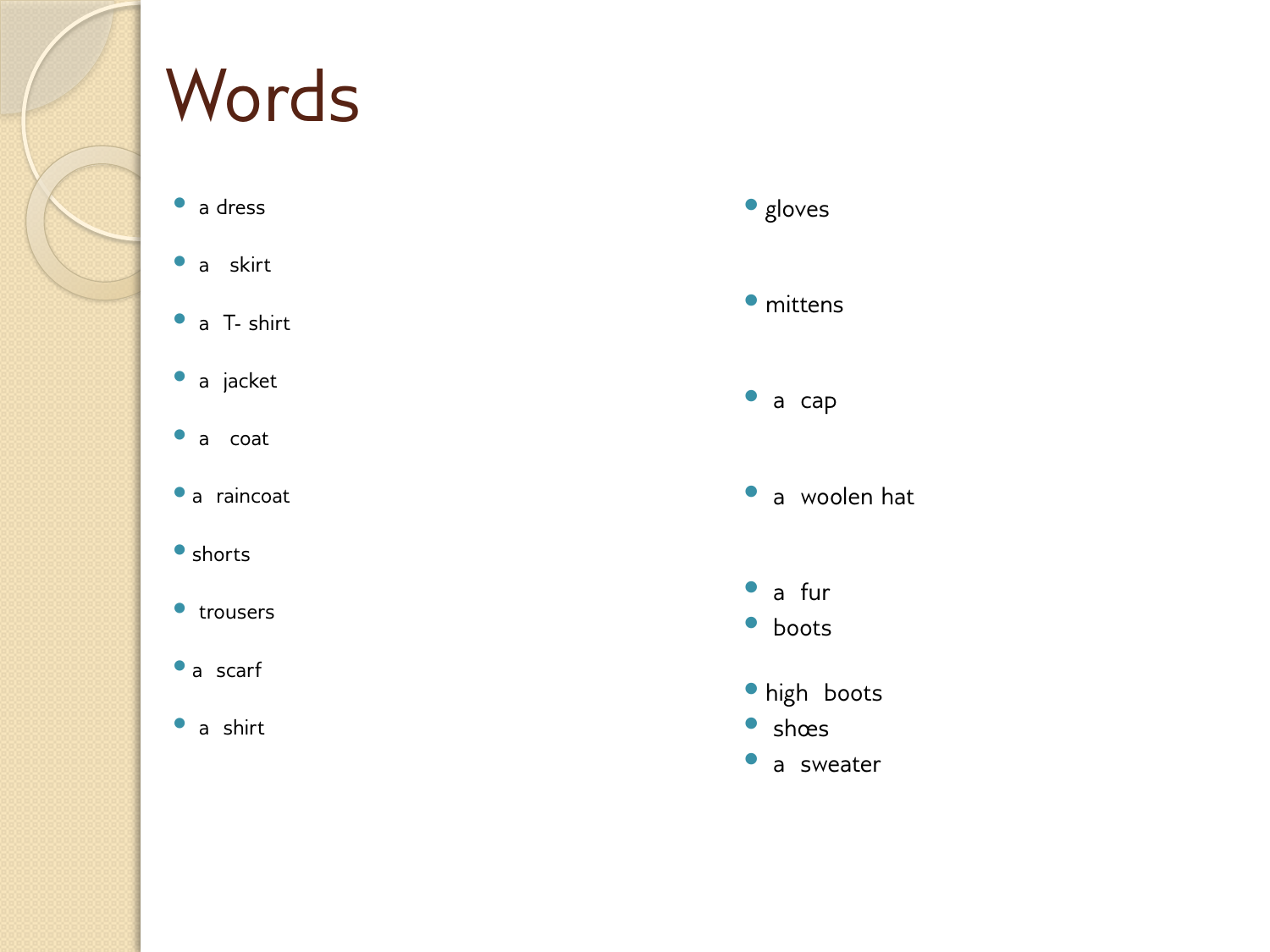

# Words
 a dress
 a   skirt
 a  T- shirt
 a  jacket
 a   coat
a  raincoat
shorts
 trousers
a  scarf
 a  shirt

gloves
mittens
 a  cap
 a  woolen hat
 a  fur
 boots
high  boots
 shoes
 a  sweater